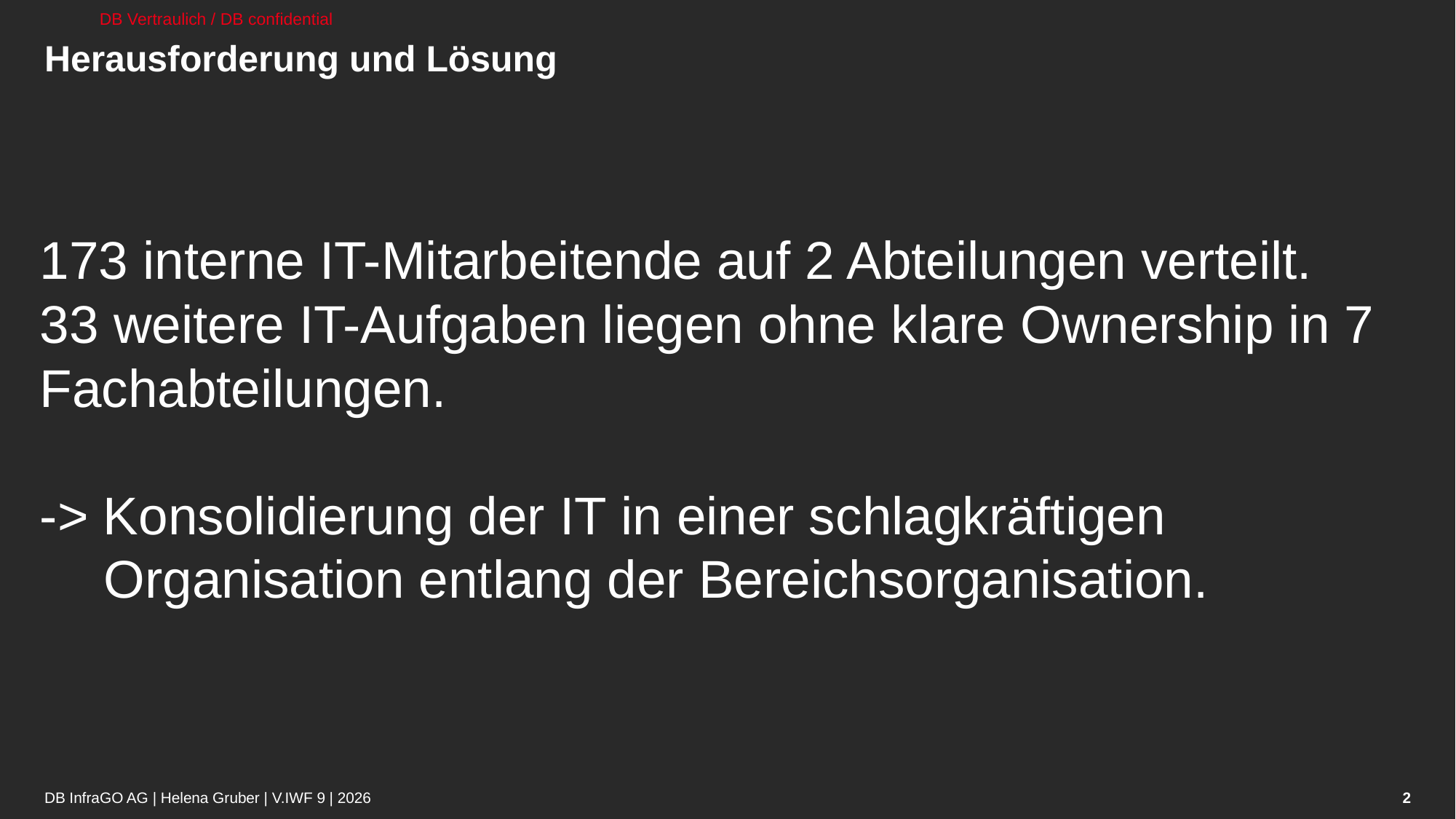

DB Vertraulich / DB confidential
# Herausforderung und Lösung

173 interne IT-Mitarbeitende auf 2 Abteilungen verteilt.
33 weitere IT-Aufgaben liegen ohne klare Ownership in 7 Fachabteilungen.

-> Konsolidierung der IT in einer schlagkräftigen Organisation entlang der Bereichsorganisation.

DB InfraGO AG | Helena Gruber | V.IWF 9 | 2026
2